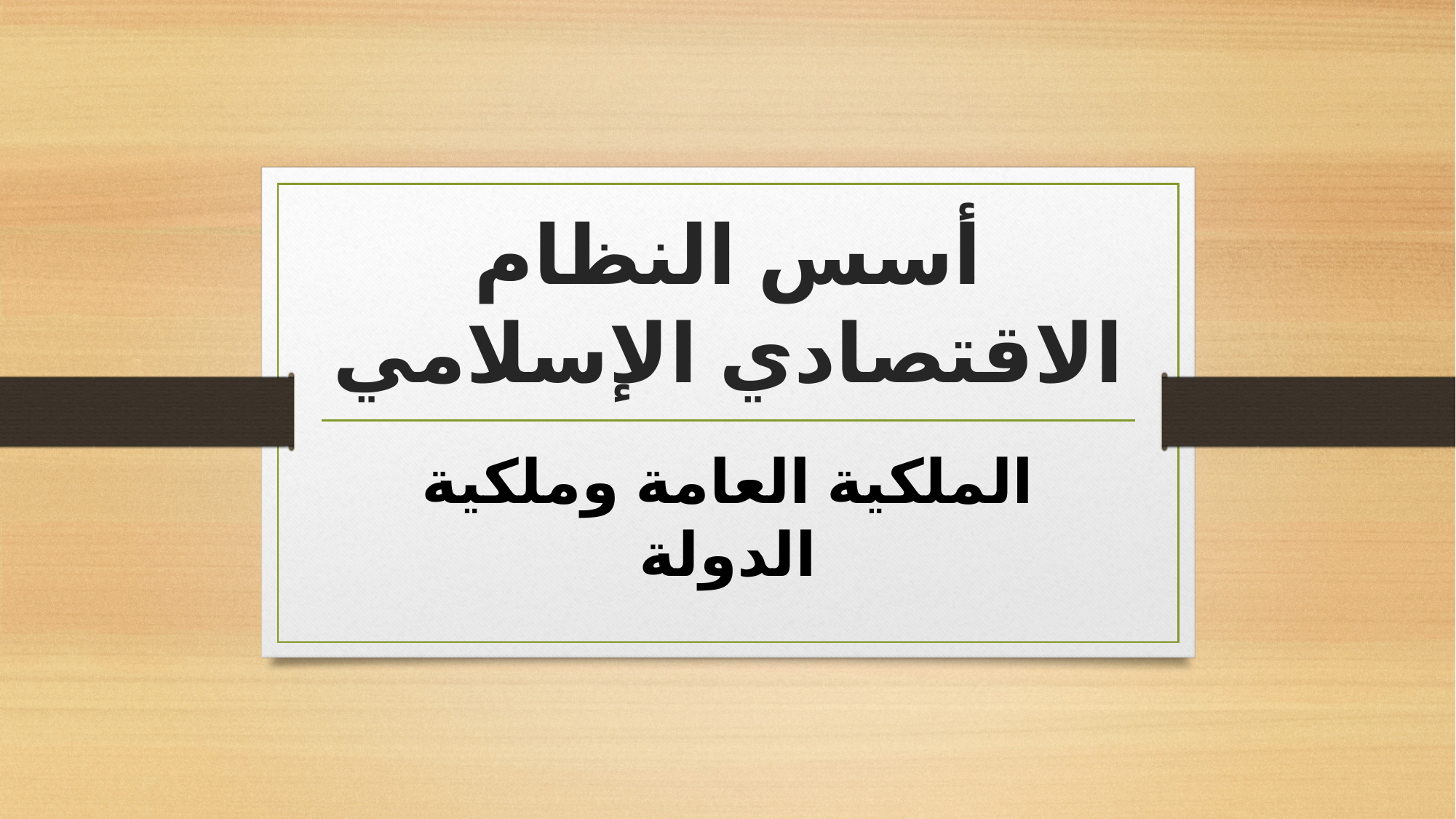

# أسس النظام الاقتصادي الإسلامي
الملكية العامة وملكية الدولة